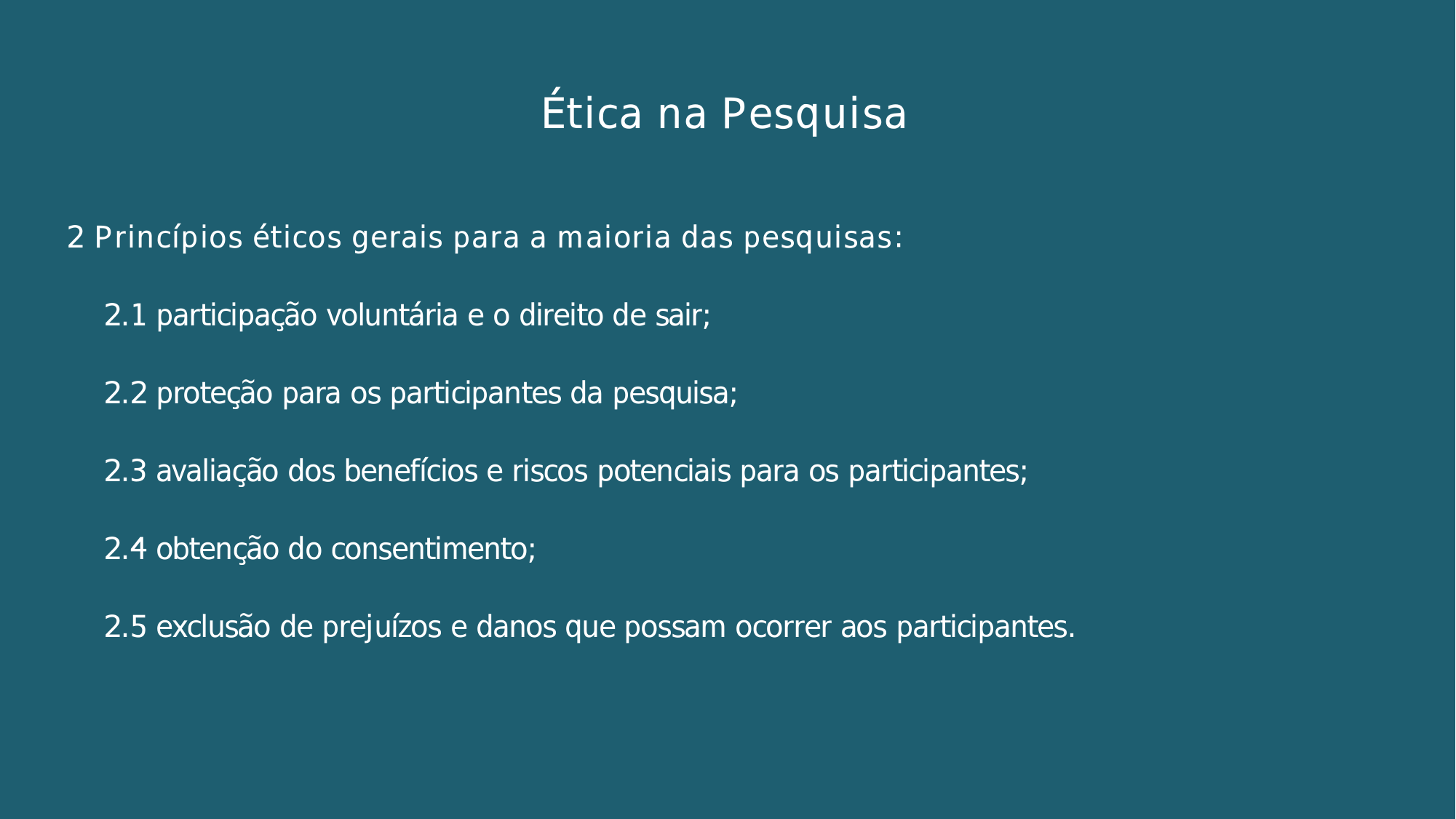

Ética na Pesquisa

2 Princípios éticos gerais para a maioria das pesquisas:

    2.1 participação voluntária e o direito de sair;

    2.2 proteção para os participantes da pesquisa;

    2.3 avaliação dos benefícios e riscos potenciais para os participantes;

    2.4 obtenção do consentimento;

    2.5 exclusão de prejuízos e danos que possam ocorrer aos participantes.